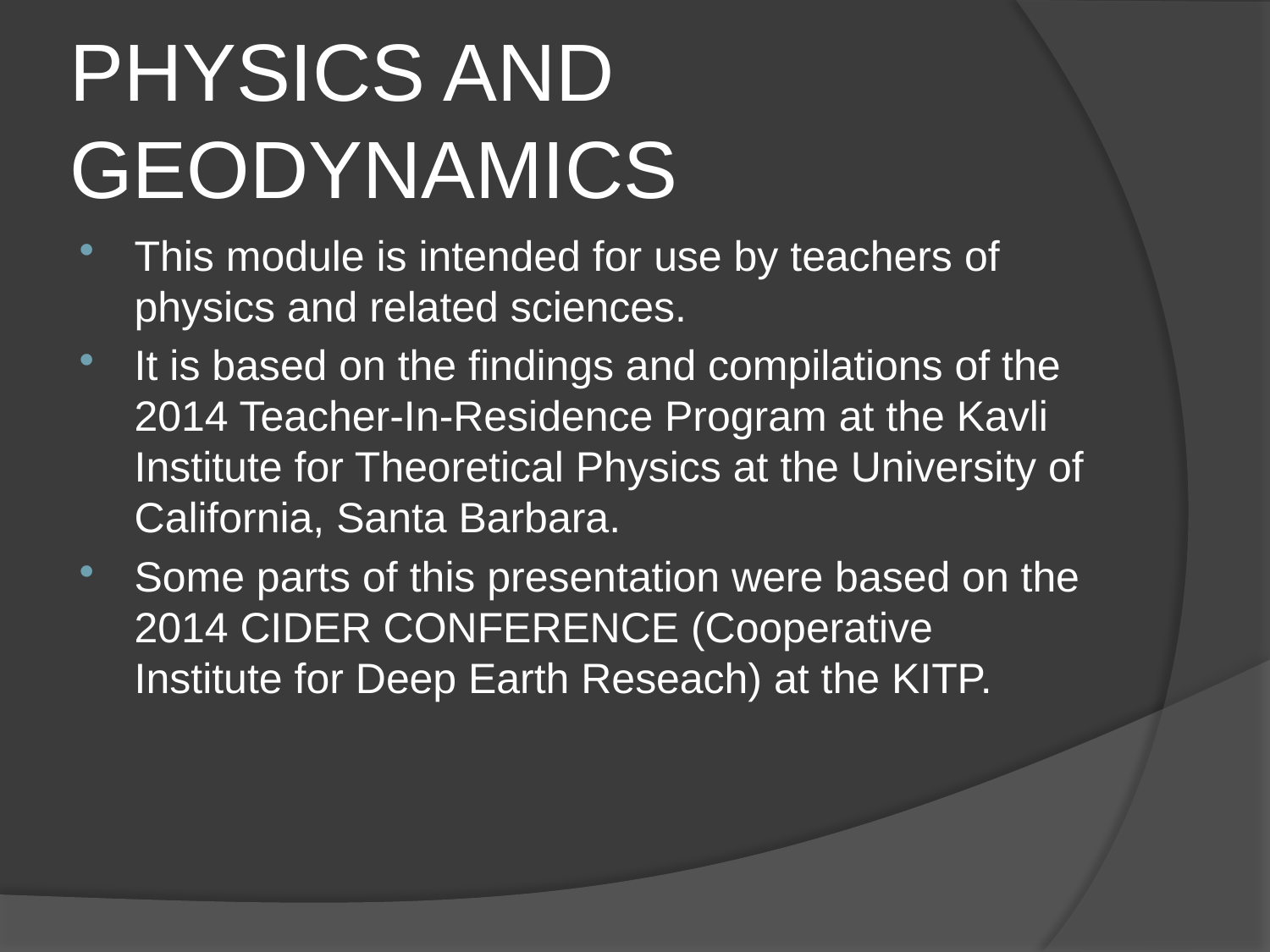

# PHYSICS AND GEODYNAMICS
This module is intended for use by teachers of physics and related sciences.
It is based on the findings and compilations of the 2014 Teacher-In-Residence Program at the Kavli Institute for Theoretical Physics at the University of California, Santa Barbara.
Some parts of this presentation were based on the 2014 CIDER CONFERENCE (Cooperative Institute for Deep Earth Reseach) at the KITP.